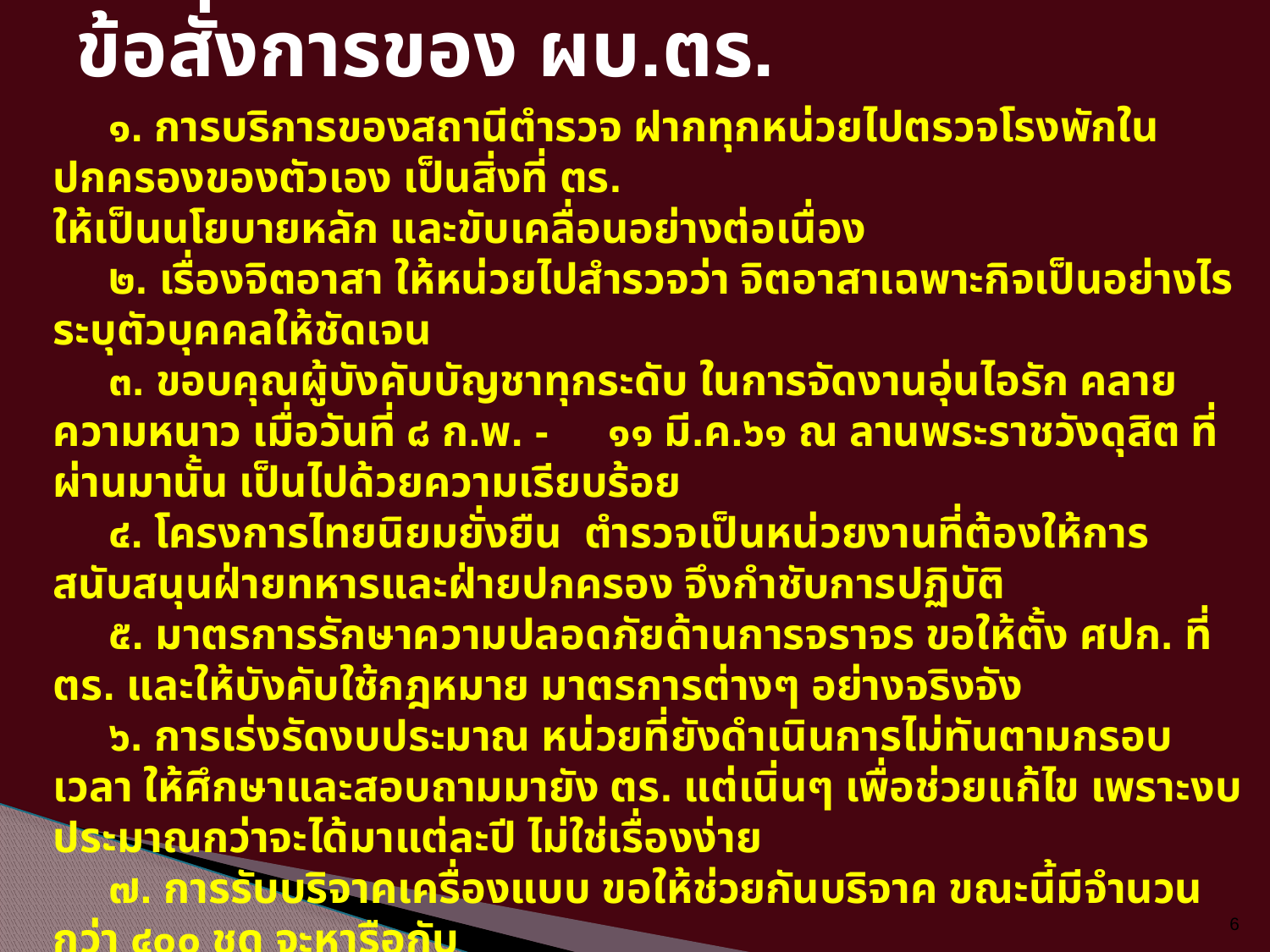

# ข้อสั่งการของ ผบ.ตร.
     ๑. การบริการของสถานีตำรวจ ฝากทุกหน่วยไปตรวจโรงพักในปกครองของตัวเอง เป็นสิ่งที่ ตร.
ให้เป็นนโยบายหลัก และขับเคลื่อนอย่างต่อเนื่อง
     ๒. เรื่องจิตอาสา ให้หน่วยไปสำรวจว่า จิตอาสาเฉพาะกิจเป็นอย่างไร ระบุตัวบุคคลให้ชัดเจน
     ๓. ขอบคุณผู้บังคับบัญชาทุกระดับ ในการจัดงานอุ่นไอรัก คลายความหนาว เมื่อวันที่ ๘ ก.พ. -     ๑๑ มี.ค.๖๑ ณ ลานพระราชวังดุสิต ที่ผ่านมานั้น เป็นไปด้วยความเรียบร้อย
     ๔. โครงการไทยนิยมยั่งยืน  ตำรวจเป็นหน่วยงานที่ต้องให้การสนับสนุนฝ่ายทหารและฝ่ายปกครอง จึงกำชับการปฏิบัติ
     ๕. มาตรการรักษาความปลอดภัยด้านการจราจร ขอให้ตั้ง ศปก. ที่ ตร. และให้บังคับใช้กฎหมาย มาตรการต่างๆ อย่างจริงจัง
     ๖. การเร่งรัดงบประมาณ หน่วยที่ยังดำเนินการไม่ทันตามกรอบเวลา ให้ศึกษาและสอบถามมายัง ตร. แต่เนิ่นๆ เพื่อช่วยแก้ไข เพราะงบประมาณกว่าจะได้มาแต่ละปี ไม่ใช่เรื่องง่าย
     ๗. การรับบริจาคเครื่องแบบ ขอให้ช่วยกันบริจาค ขณะนี้มีจำนวนกว่า ๔๐๐ ชุด จะหารือกับ
ส่วนที่เกี่ยวข้องต่อไป ว่าจะย้อมสีอย่างไร และจะบริจาคที่ไหน
     8. กำชับตำรวจที่ชอบโพสต์รูปลงสื่อโซเชียล แต่แต่งกายไม่เรียบร้อย ไม่ตัดผมสั้นตามระเบียบ ให้เลิกปฏิบัติ และหากผู้บังคับบัญชาตรวจพบ ให้เรียกมาประจำหน่วยทันที

6